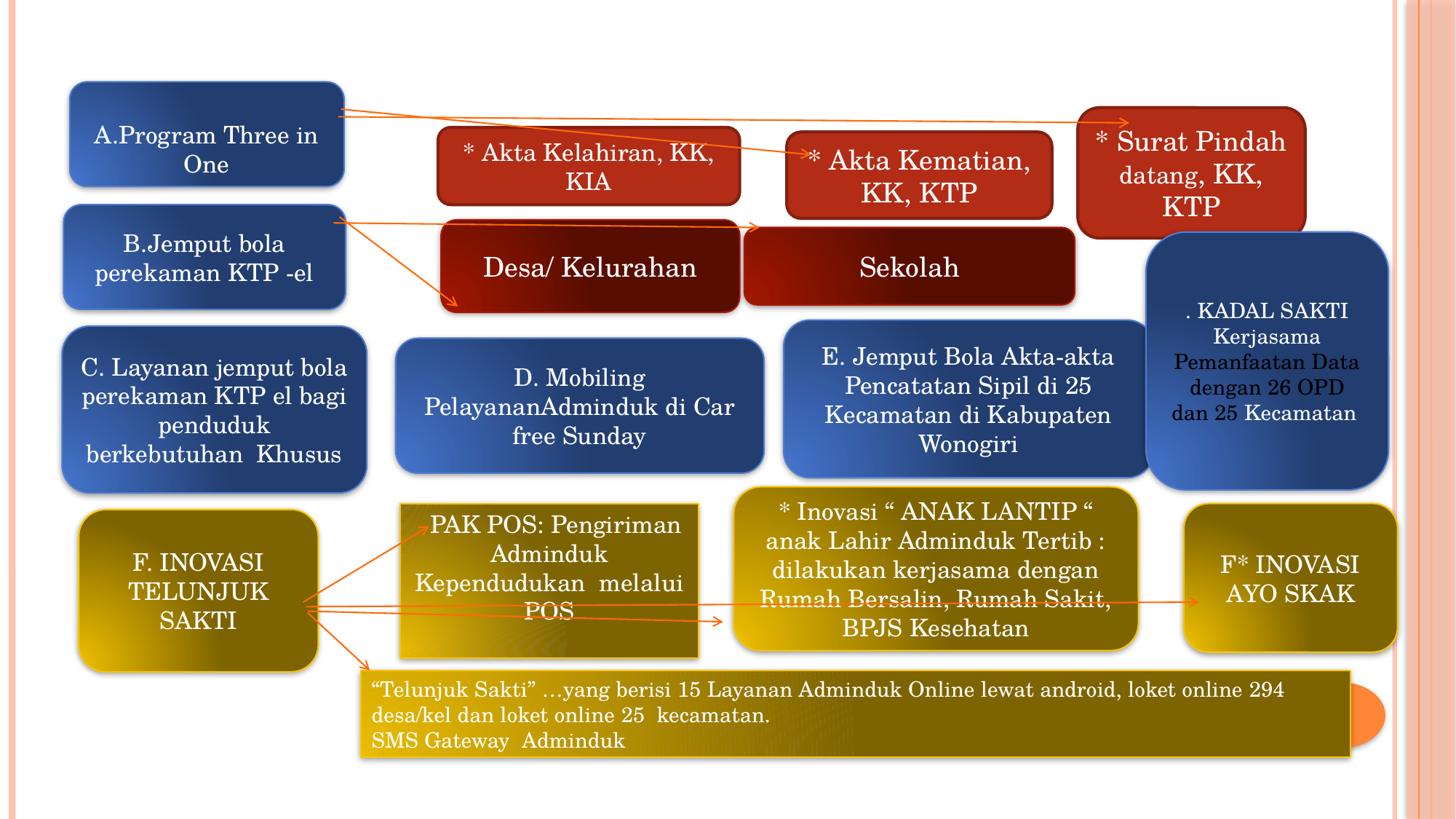

INOVASI

A.Program Three in One
* Surat Pindah datang, KK, KTP
* Akta Kelahiran, KK, KIA
* Akta Kematian, KK, KTP
B.Jemput bola perekaman KTP -el
Desa/ Kelurahan
Sekolah
. KADAL SAKTI Kerjasama Pemanfaatan Data dengan 26 OPD dan 25 Kecamatan
E. Jemput Bola Akta-akta Pencatatan Sipil di 25 Kecamatan di Kabupaten Wonogiri
C. Layanan jemput bola perekaman KTP el bagi penduduk berkebutuhan  Khusus
D. Mobiling PelayananAdminduk di Car free Sunday
* Inovasi “ ANAK LANTIP “ anak Lahir Adminduk Tertib : dilakukan kerjasama dengan Rumah Bersalin, Rumah Sakit, BPJS Kesehatan
  PAK POS: Pengiriman Adminduk Kependudukan  melalui POS

F* INOVASI AYO SKAK
F. INOVASI TELUNJUK SAKTI
“Telunjuk Sakti” …yang berisi 15 Layanan Adminduk Online lewat android, loket online 294 desa/kel dan loket online 25  kecamatan.
SMS Gateway  Adminduk